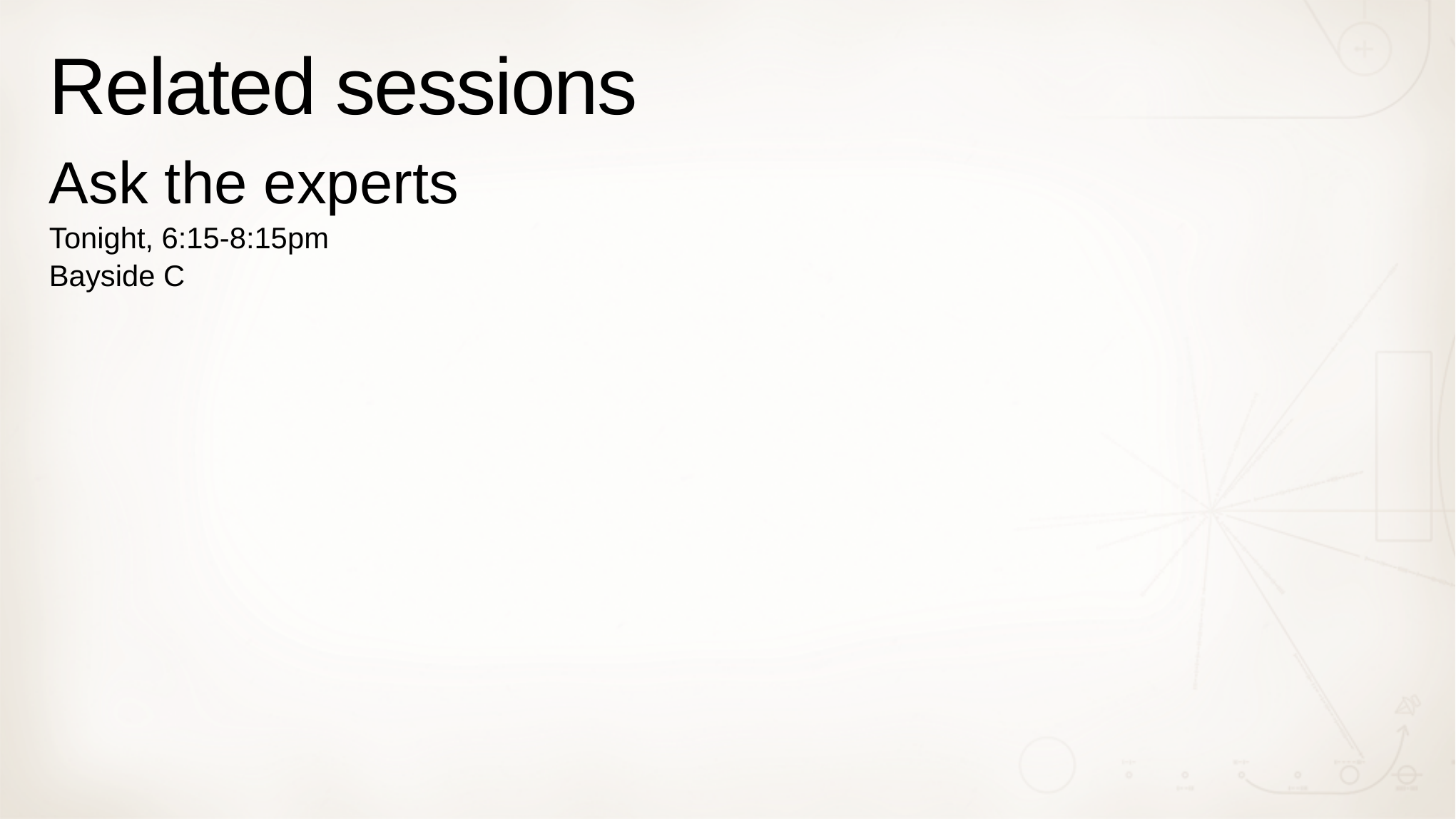

# Related sessions
Ask the experts
Tonight, 6:15-8:15pm
Bayside C